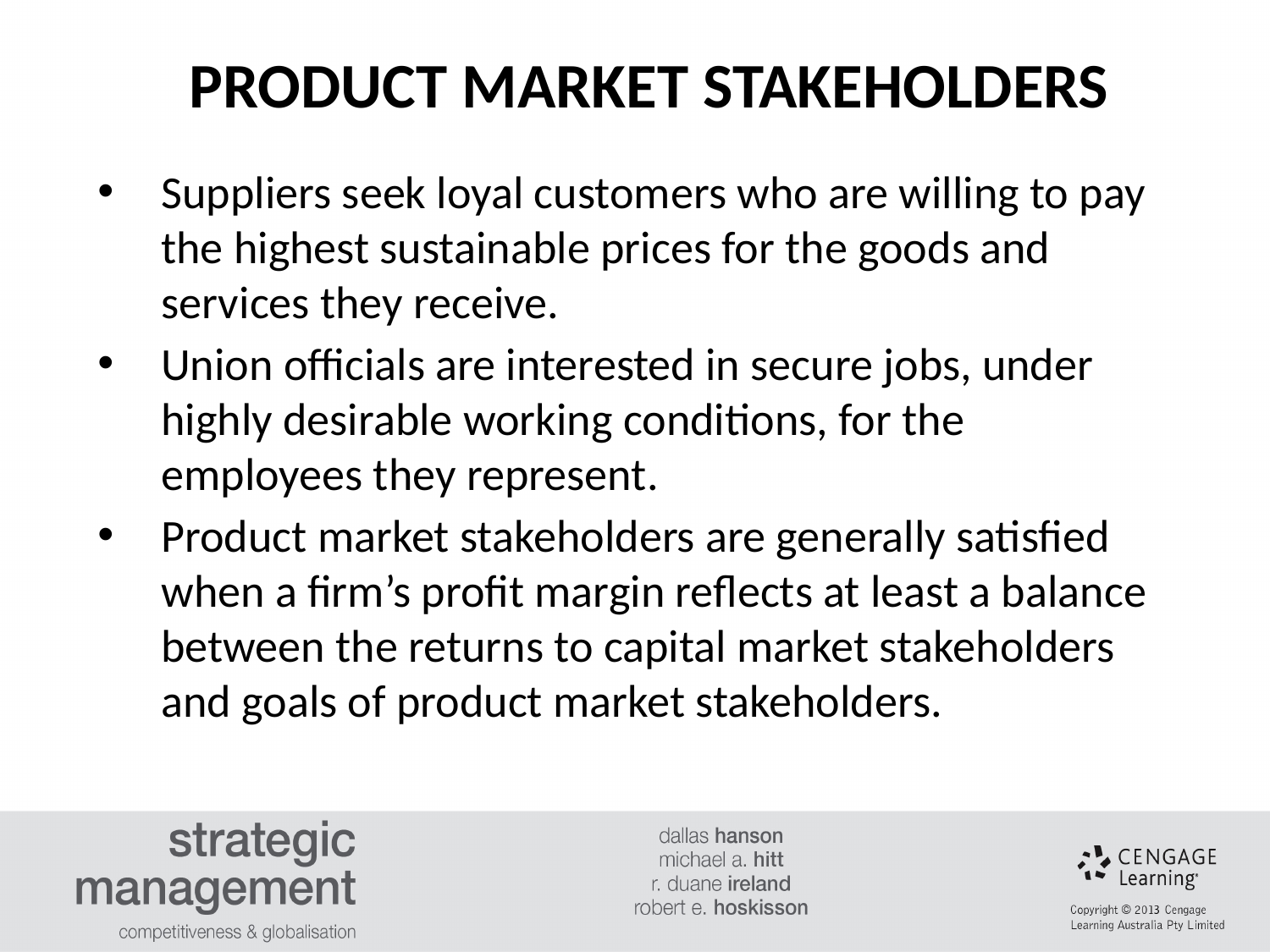

PRODUCT MARKET STAKEHOLDERS
#
Suppliers seek loyal customers who are willing to pay the highest sustainable prices for the goods and services they receive.
Union officials are interested in secure jobs, under highly desirable working conditions, for the employees they represent.
Product market stakeholders are generally satisfied when a firm’s profit margin reflects at least a balance between the returns to capital market stakeholders and goals of product market stakeholders.